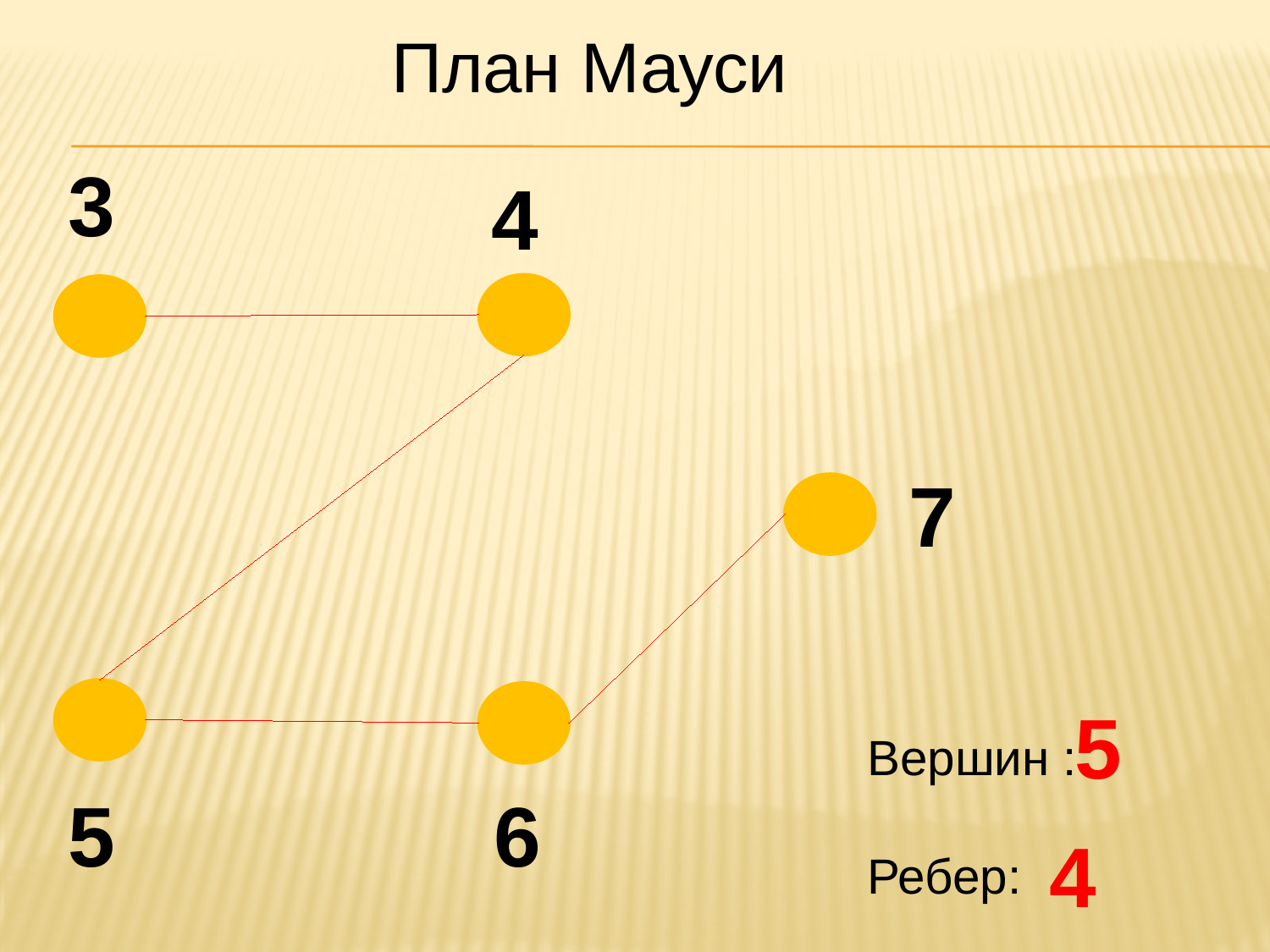

План Мауси
3
4

7

5

Вершин :

Ребер:
5
6
4